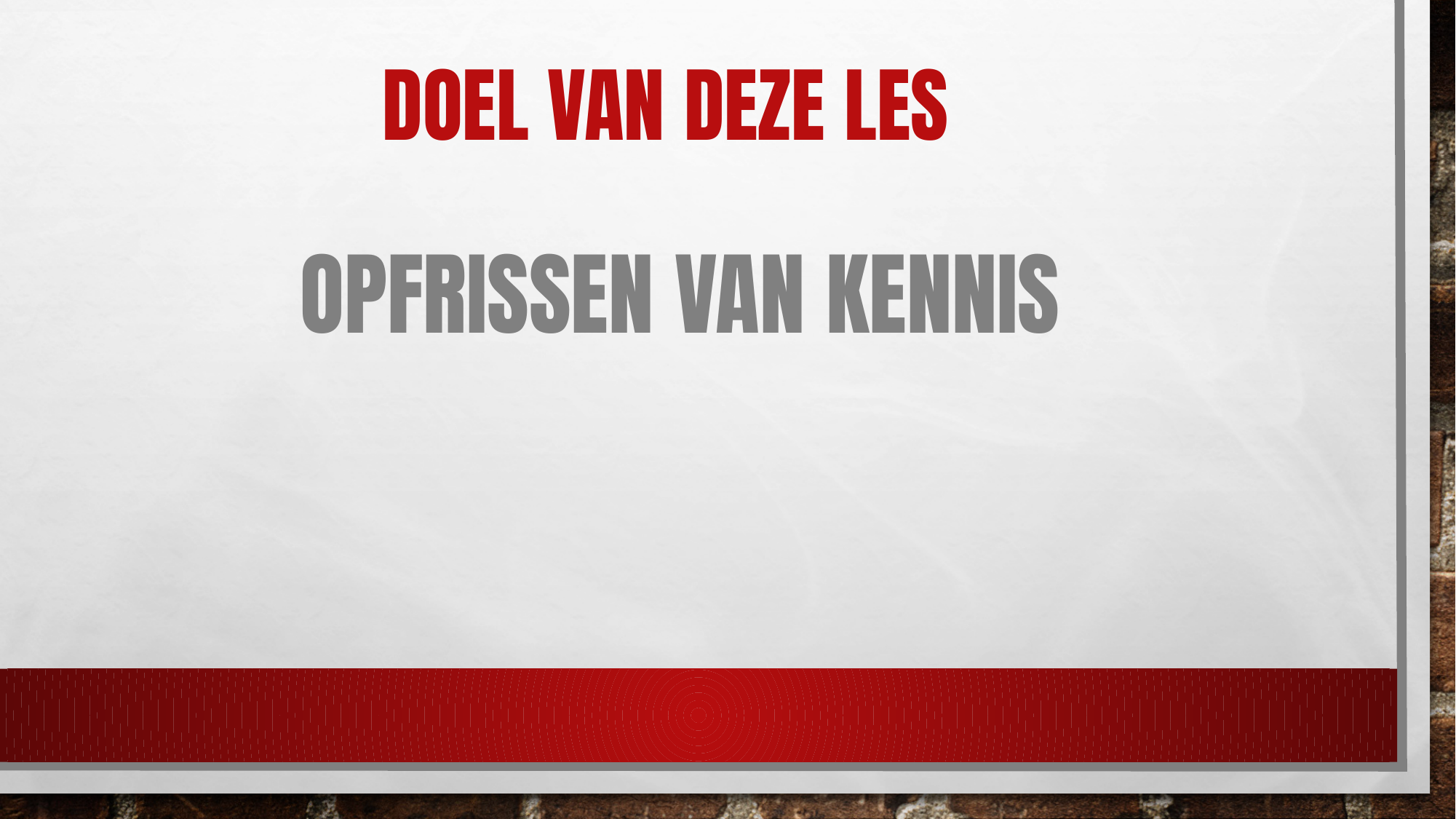

# Doel van deze les

Opfrissen van kennis